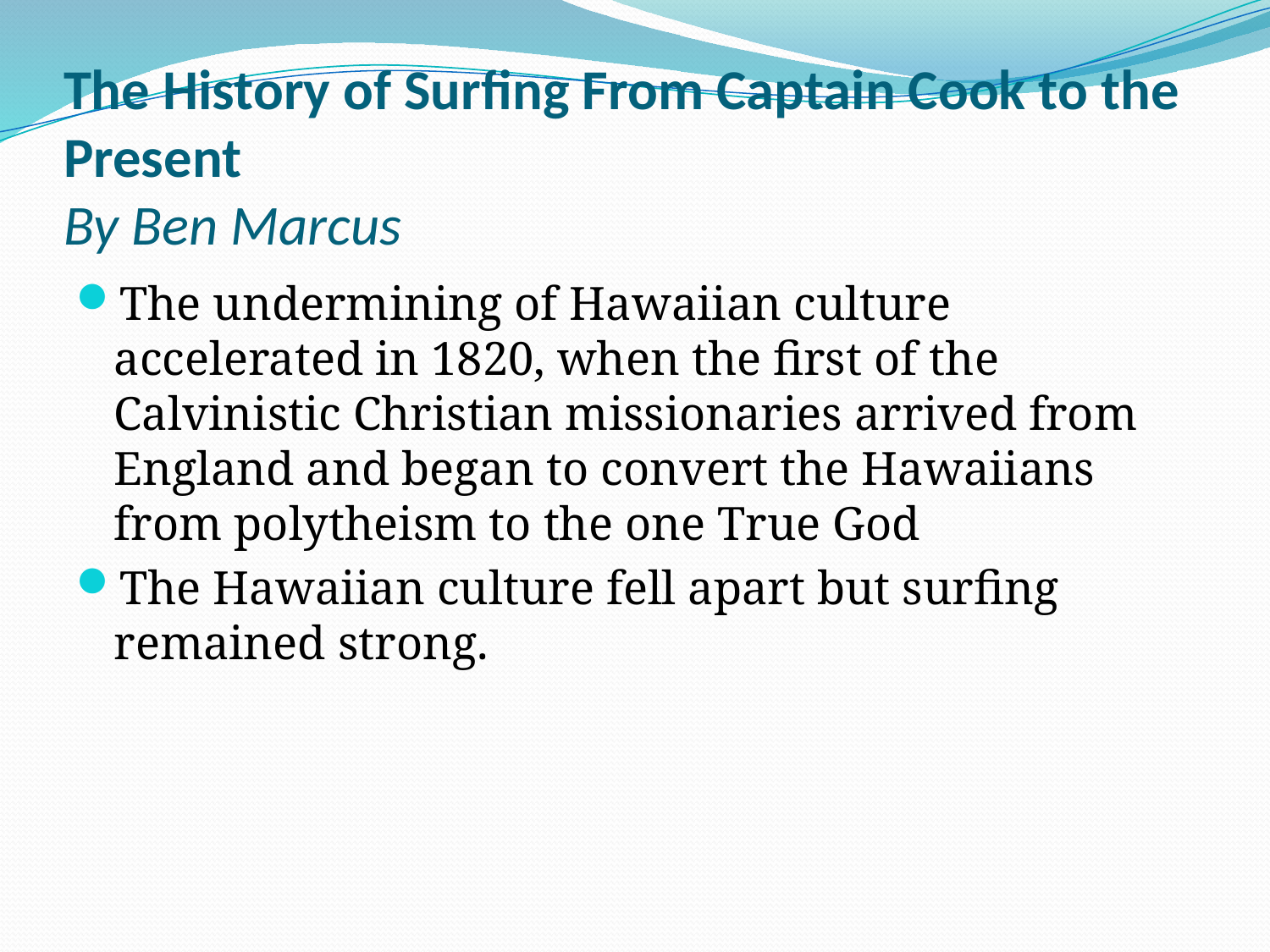

# The History of Surfing From Captain Cook to the Present By Ben Marcus
The undermining of Hawaiian culture accelerated in 1820, when the first of the Calvinistic Christian missionaries arrived from England and began to convert the Hawaiians from polytheism to the one True God
The Hawaiian culture fell apart but surfing remained strong.